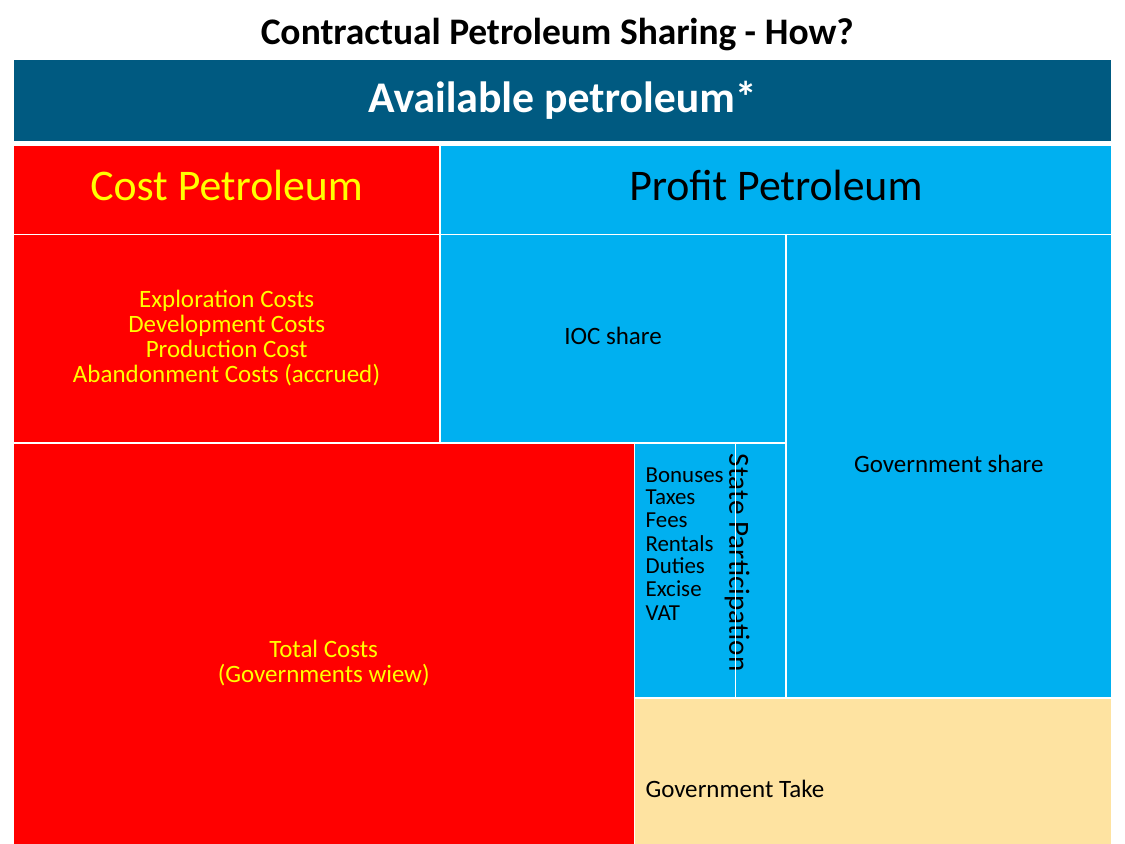

# Contractual Petroleum Sharing - How?
| Available petroleum\* |  |  |  |  |
| --- | --- | --- | --- | --- |
| Cost Petroleum | Profit Petroleum |  |  |  |
| Exploration Costs Development Costs Production Cost Abandonment Costs (accrued) | IOC share |  |  | Government share |
| Total Costs (Governments wiew) |  | Bonuses Taxes Fees Rentals Duties Excise VAT | State Participation |  |
|  |  | Government Take |  |  |
11